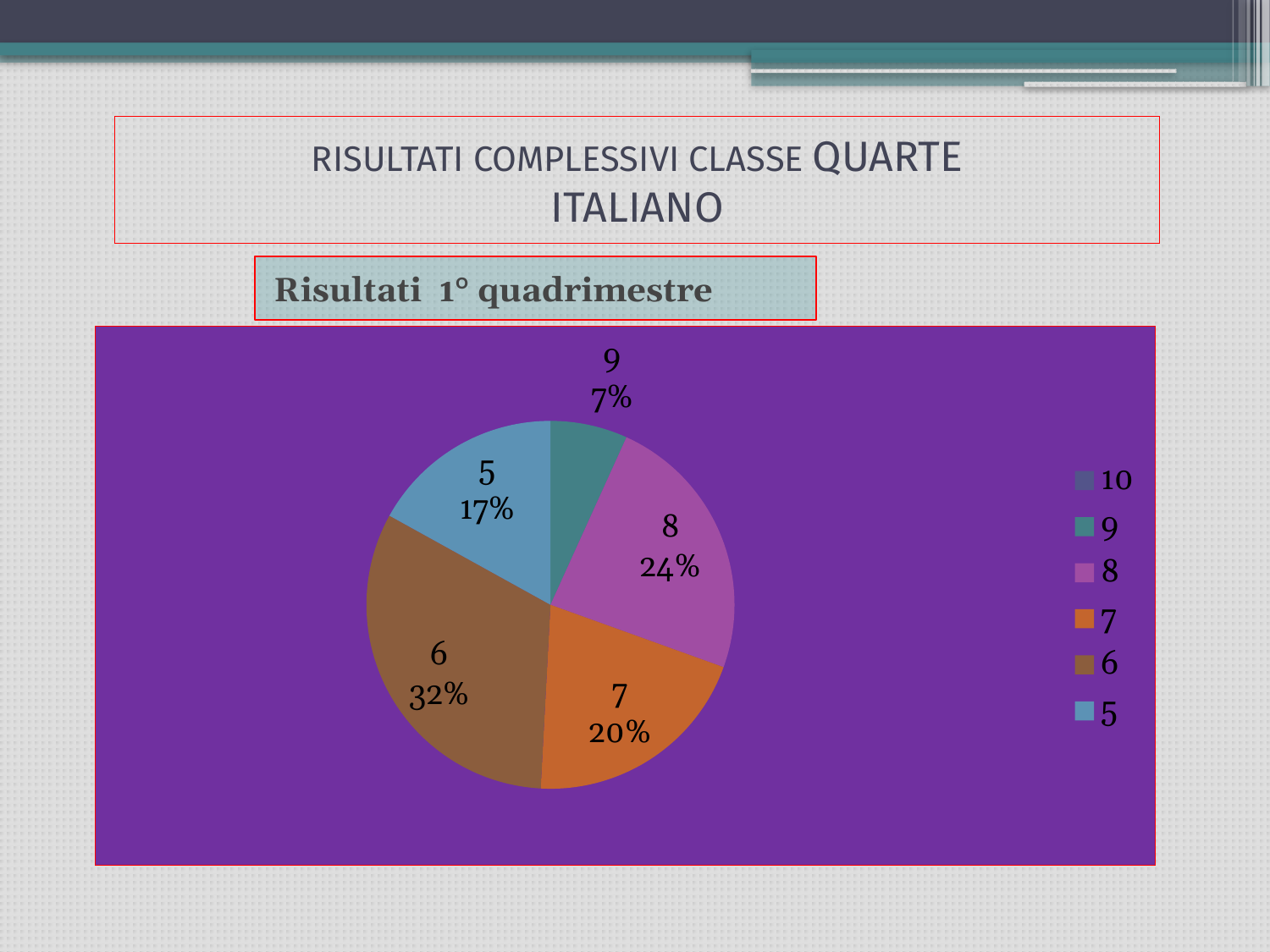

# RISULTATI COMPLESSIVI CLASSE QUARTE ITALIANO
Risultati  1° quadrimestre

### Chart

| Category | Colonna4 | Colonna1 | Colonna2 | Colonna3 |
|---|---|---|---|---|
| 10 | 0.0 | None | None | None |
| 9 | 4.0 | None | None | None |
| 8 | 14.0 | None | None | None |
| 7 | 12.0 | None | None | None |
| 6 | 19.0 | None | None | None |
| 5 | 10.0 | None | None | None |